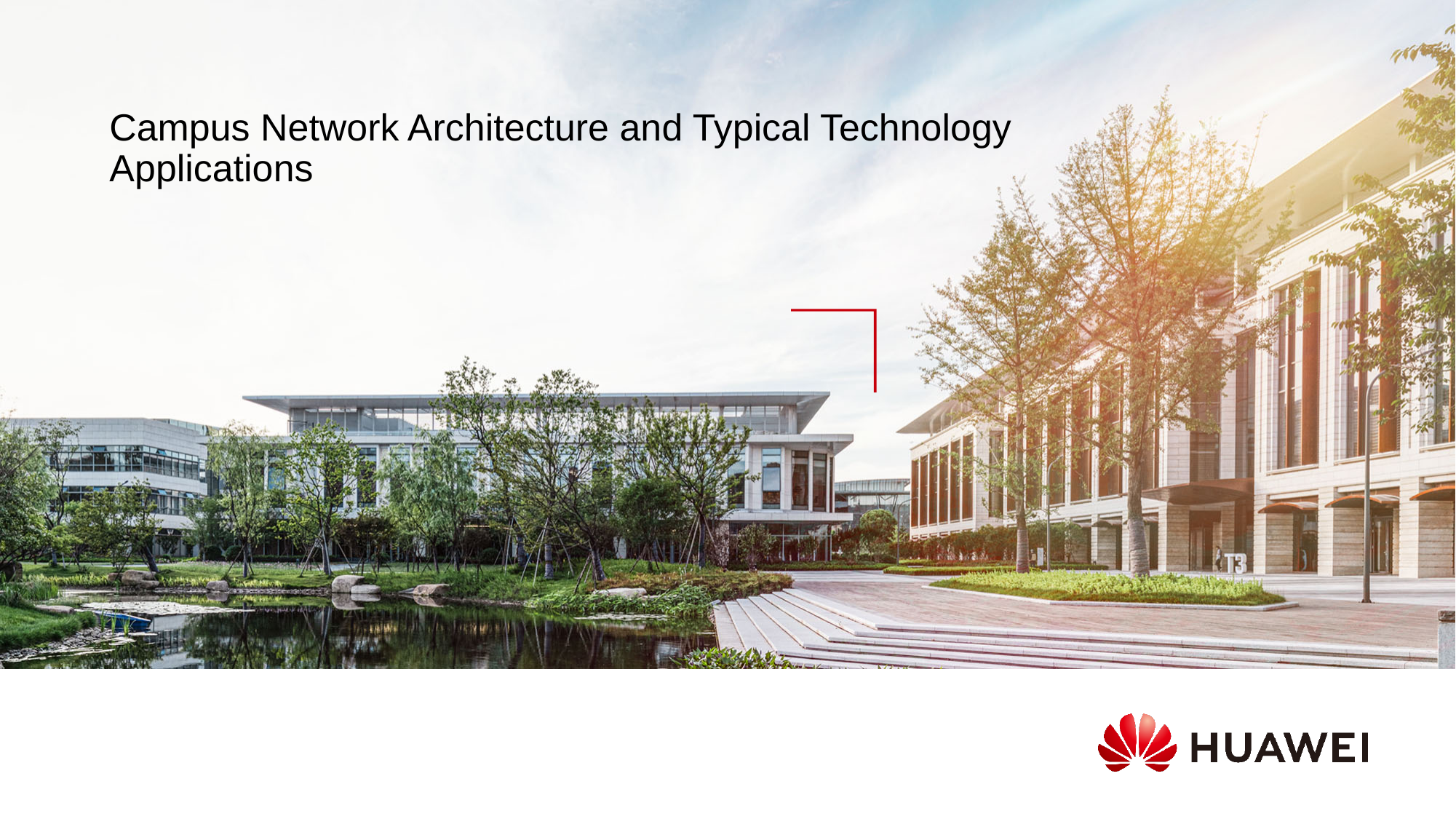

# Campus Network Architecture and Typical Technology Applications